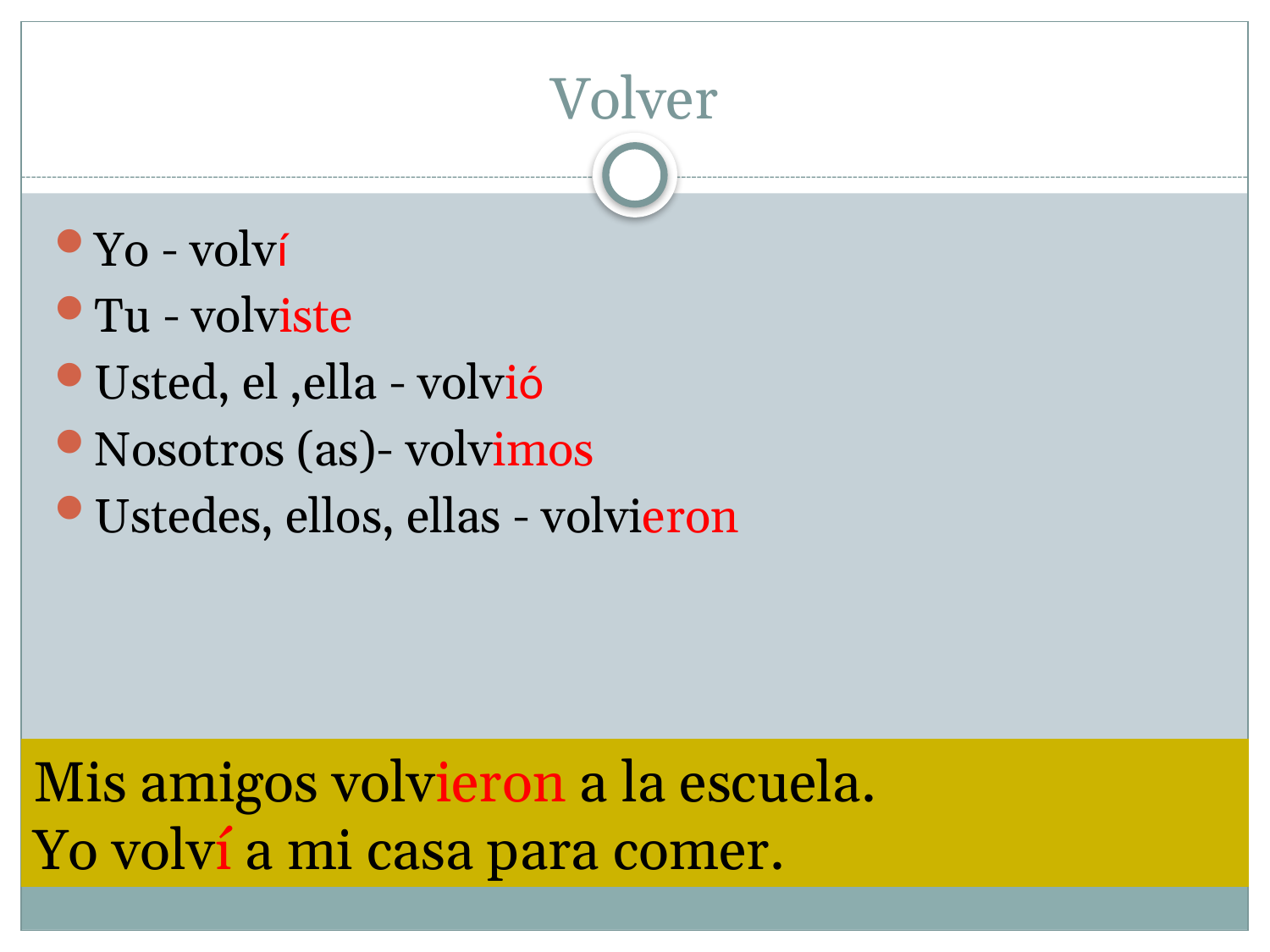

# Volver
Yo - volví
Tu - volviste
Usted, el ,ella - volvió
Nosotros (as)- volvimos
Ustedes, ellos, ellas - volvieron

Mis amigos volvieron a la escuela.
Yo volví a mi casa para comer.